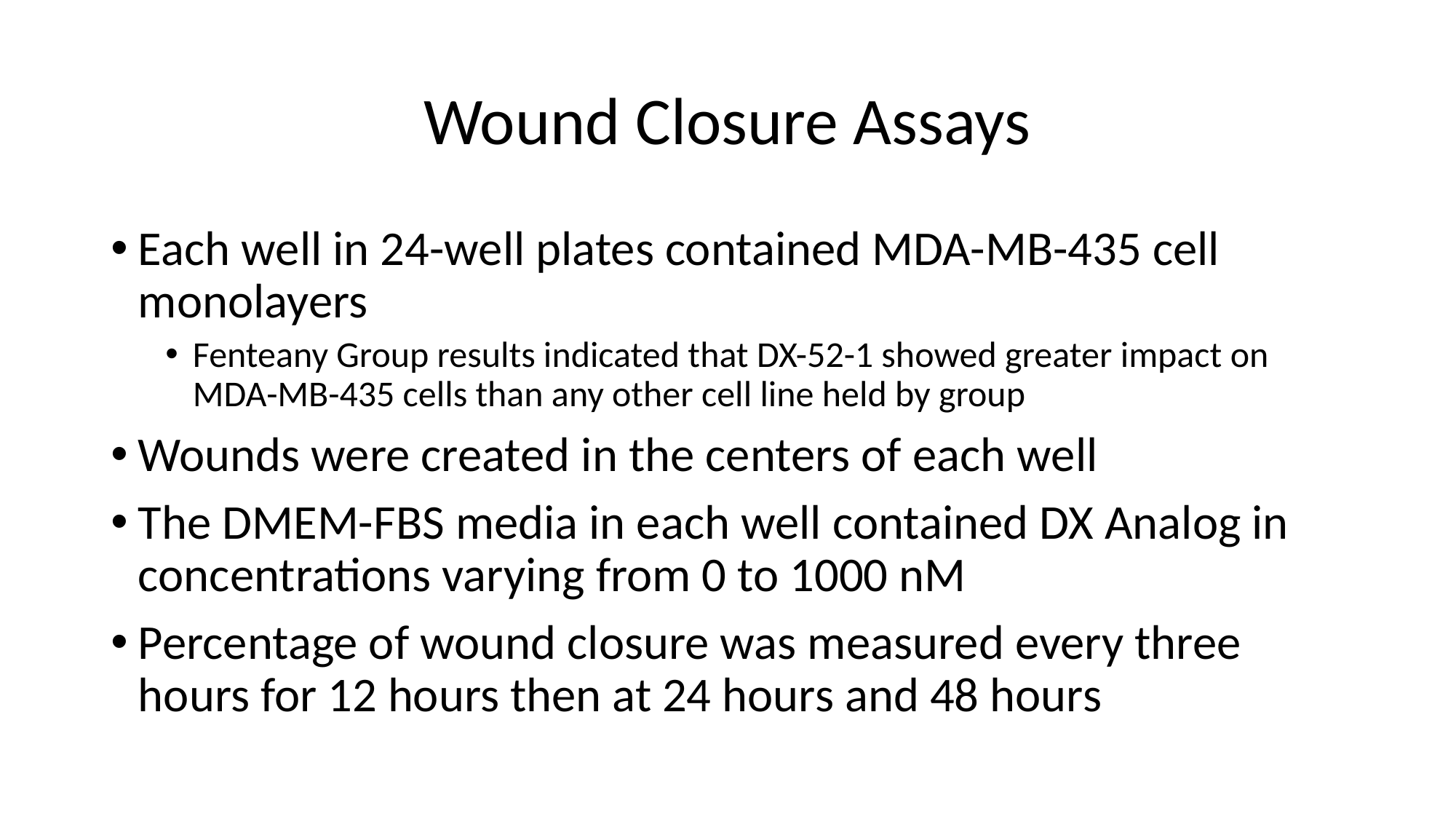

# Wound Closure Assays
Each well in 24-well plates contained MDA-MB-435 cell monolayers
Fenteany Group results indicated that DX-52-1 showed greater impact on MDA-MB-435 cells than any other cell line held by group
Wounds were created in the centers of each well
The DMEM-FBS media in each well contained DX Analog in concentrations varying from 0 to 1000 nM
Percentage of wound closure was measured every three hours for 12 hours then at 24 hours and 48 hours